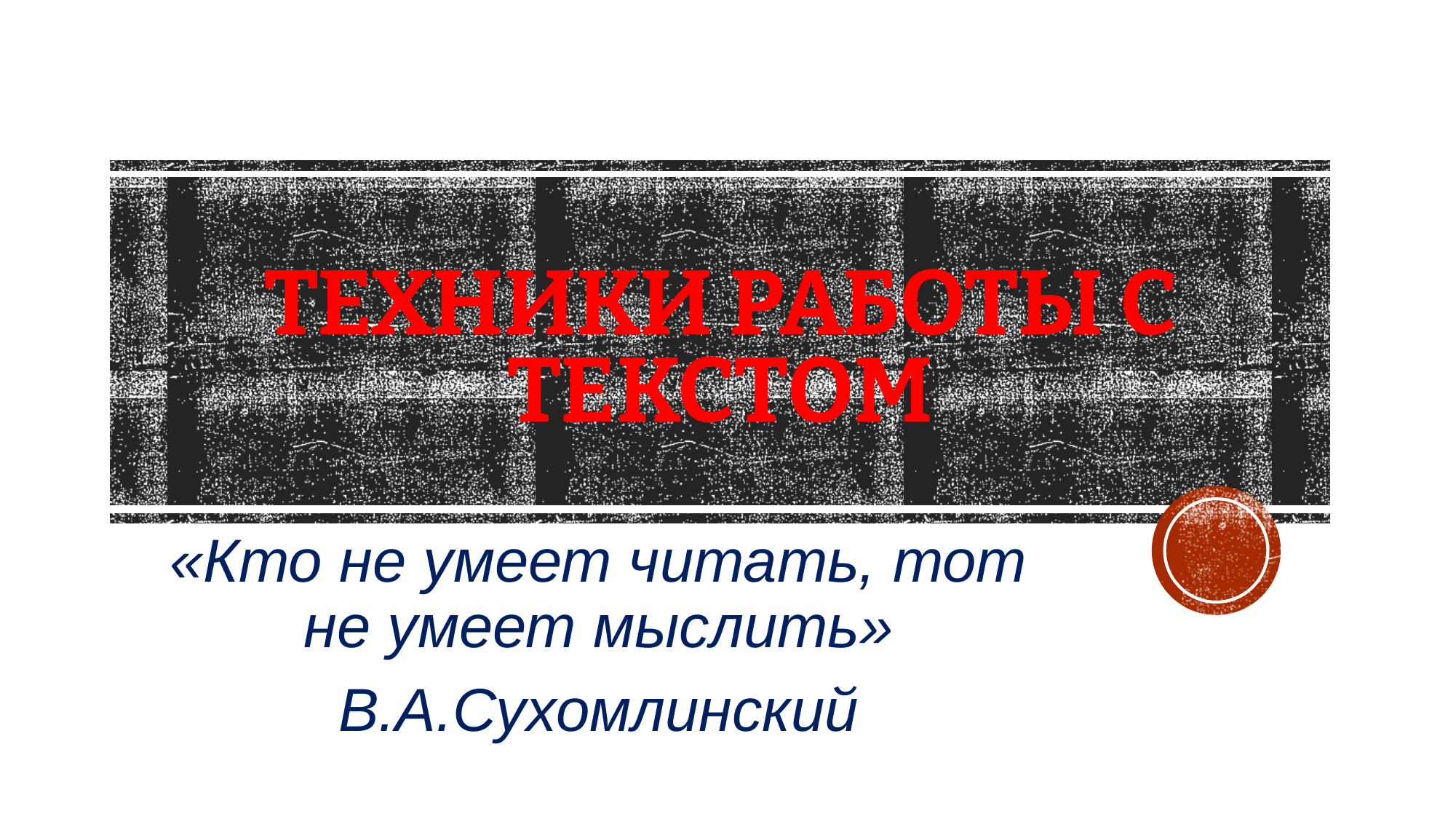

# ТЕХНИКИ РАБОТЫ С ТЕКСТОМ
«Кто не умеет читать, тот не умеет мыслить»
В.А.Сухомлинский